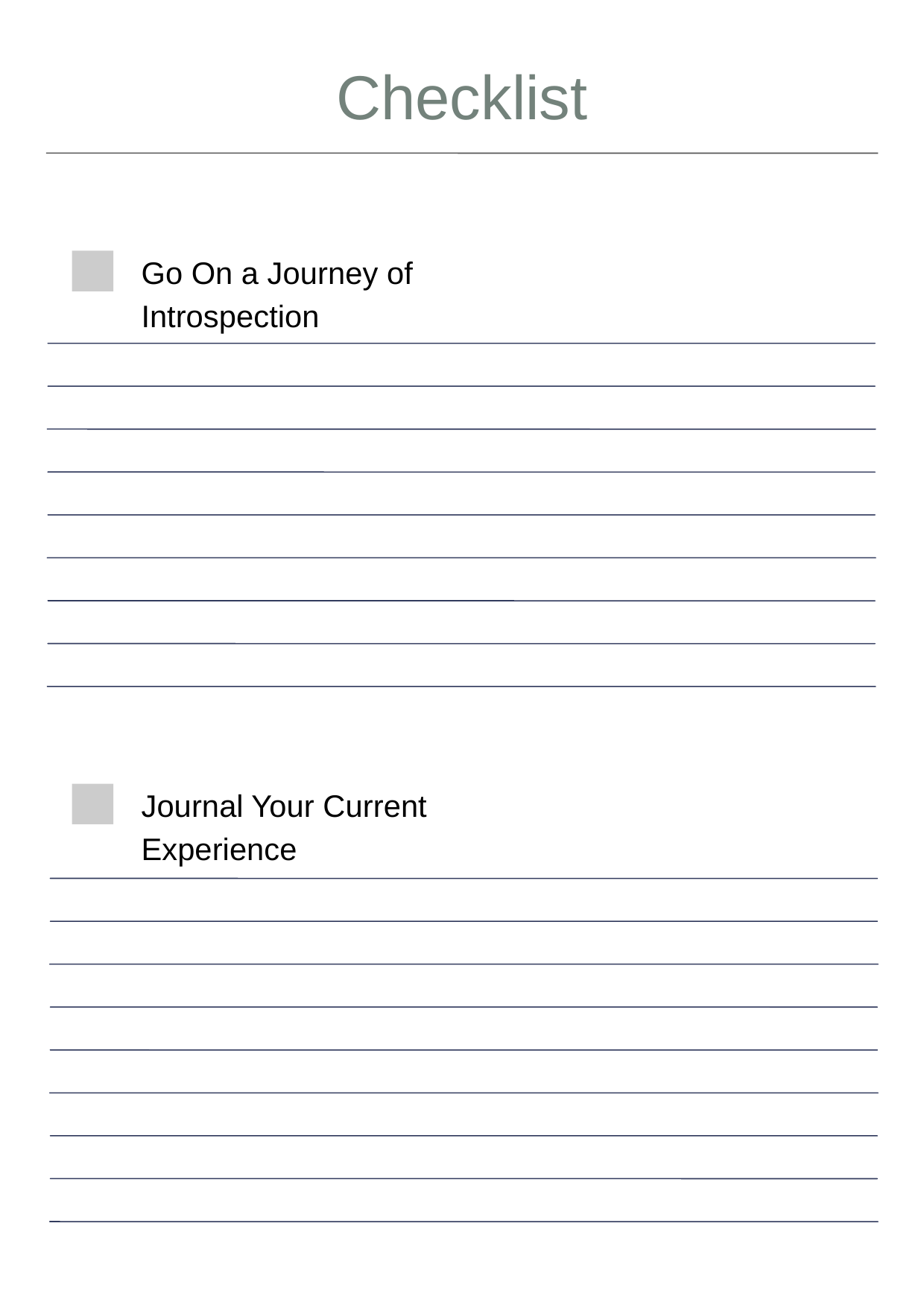

Checklist

Go On a Journey of Introspection

Journal Your Current Experience